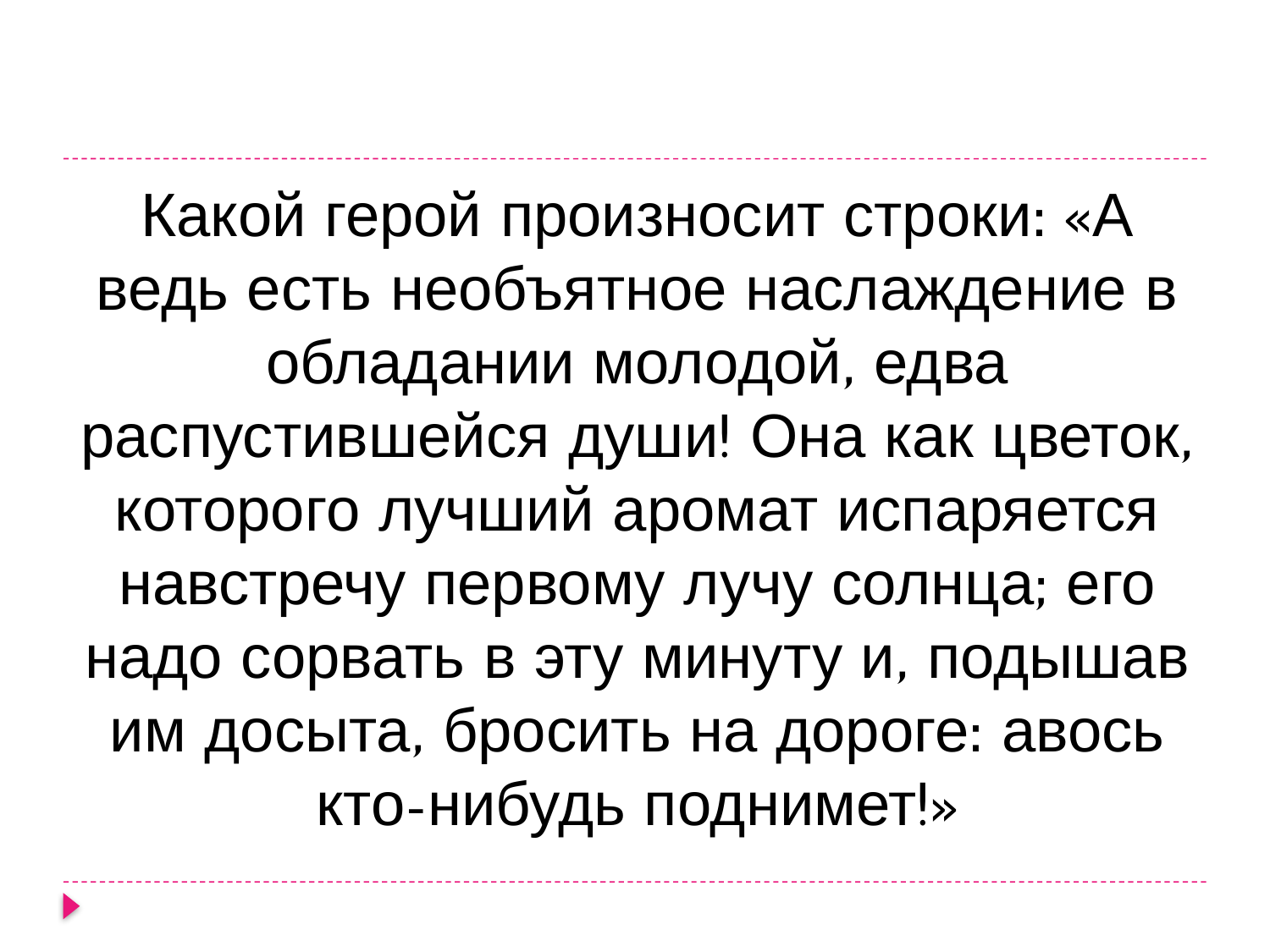

Какой герой произносит строки: «А ведь есть необъятное наслаждение в обладании молодой, едва распустившейся души! Она как цветок, которого лучший аромат испаряется навстречу первому лучу солнца; его надо сорвать в эту минуту и, подышав им досыта, бросить на дороге: авось кто-нибудь поднимет!»